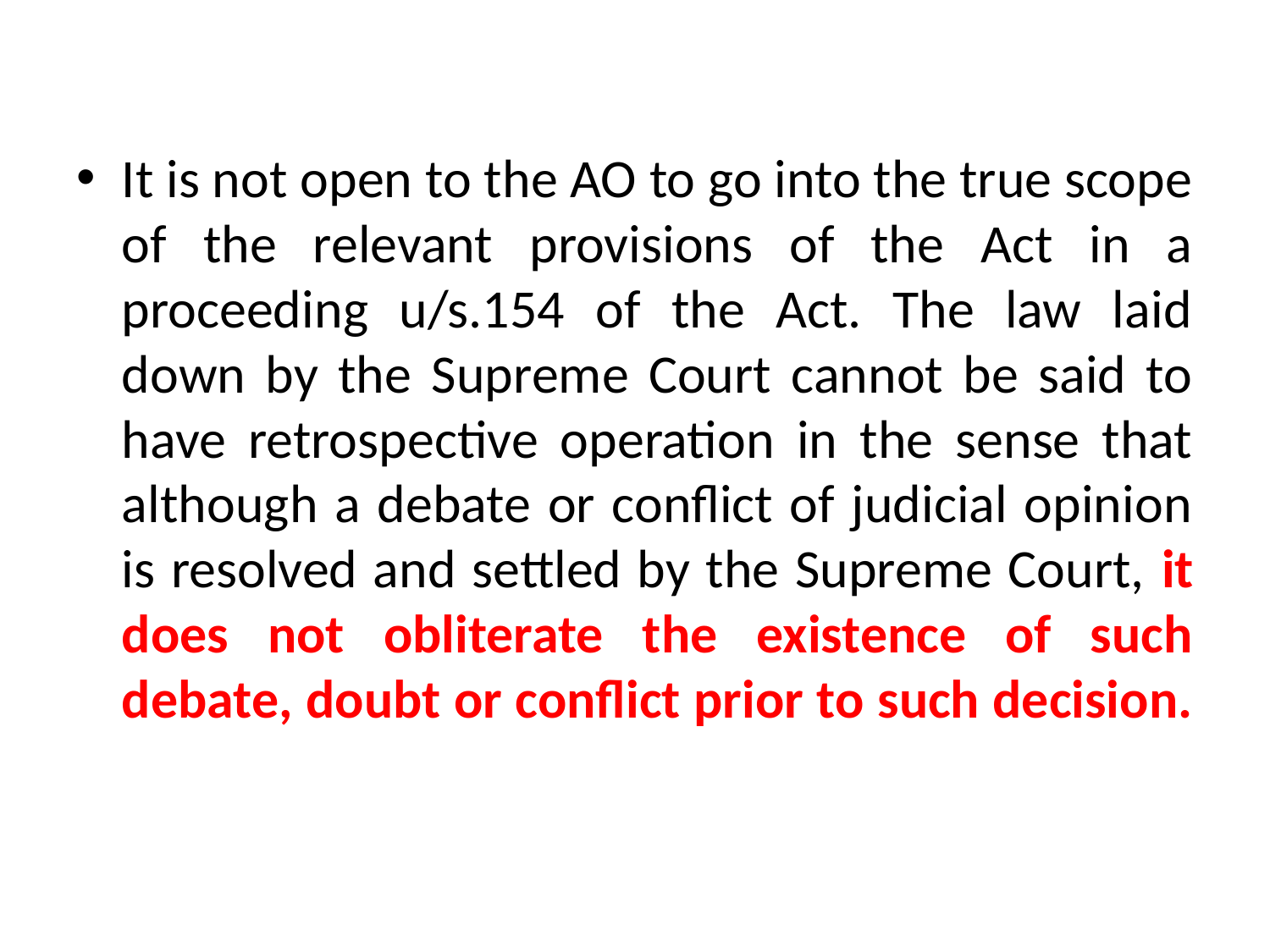

#
It is not open to the AO to go into the true scope of the relevant provisions of the Act in a proceeding u/s.154 of the Act. The law laid down by the Supreme Court cannot be said to have retrospective operation in the sense that although a debate or conflict of judicial opinion is resolved and settled by the Supreme Court, it does not obliterate the existence of such debate, doubt or conflict prior to such decision.